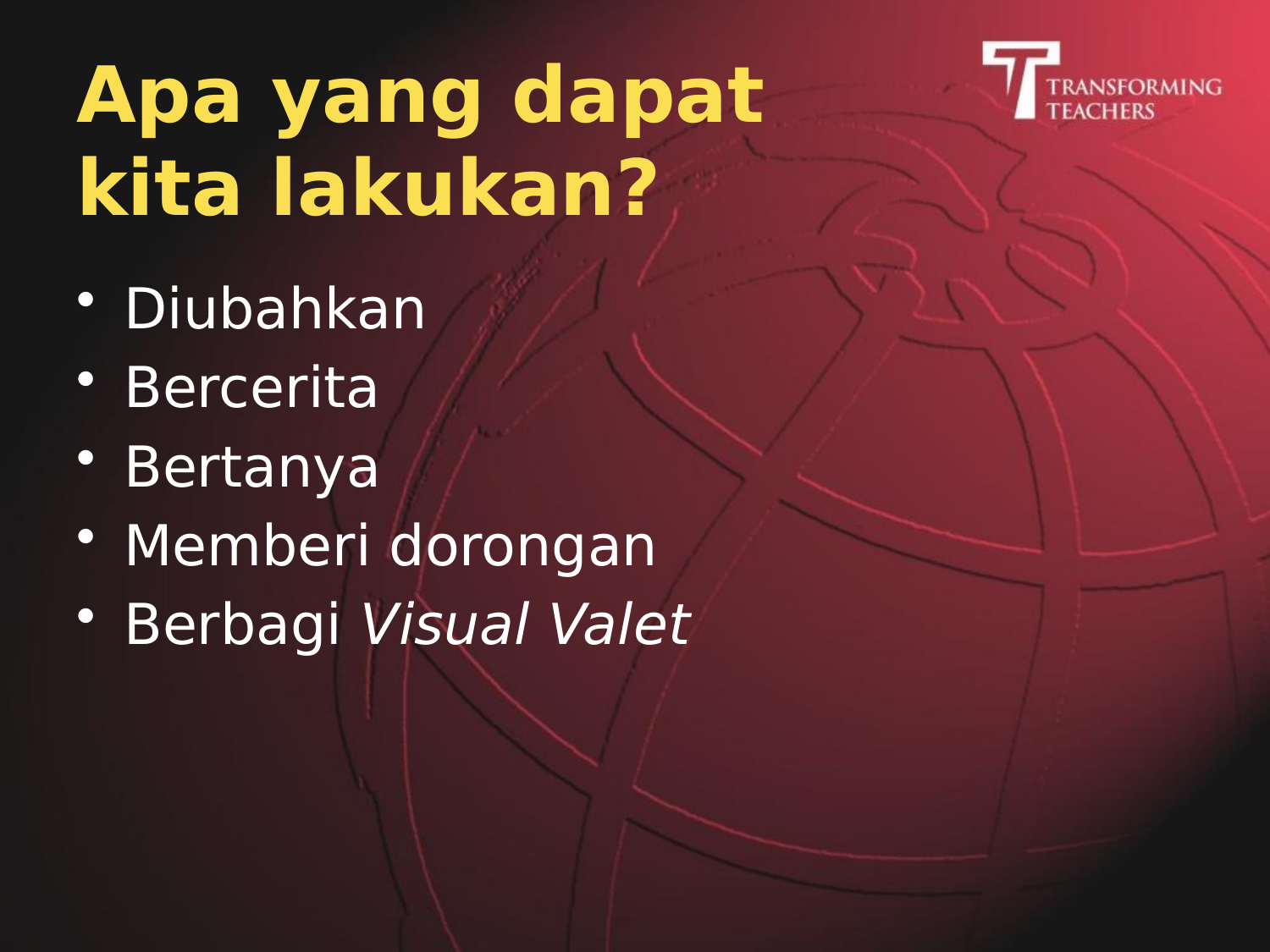

# Apa yang dapat kita lakukan?
Diubahkan
Bercerita
Bertanya
Memberi dorongan
Berbagi Visual Valet